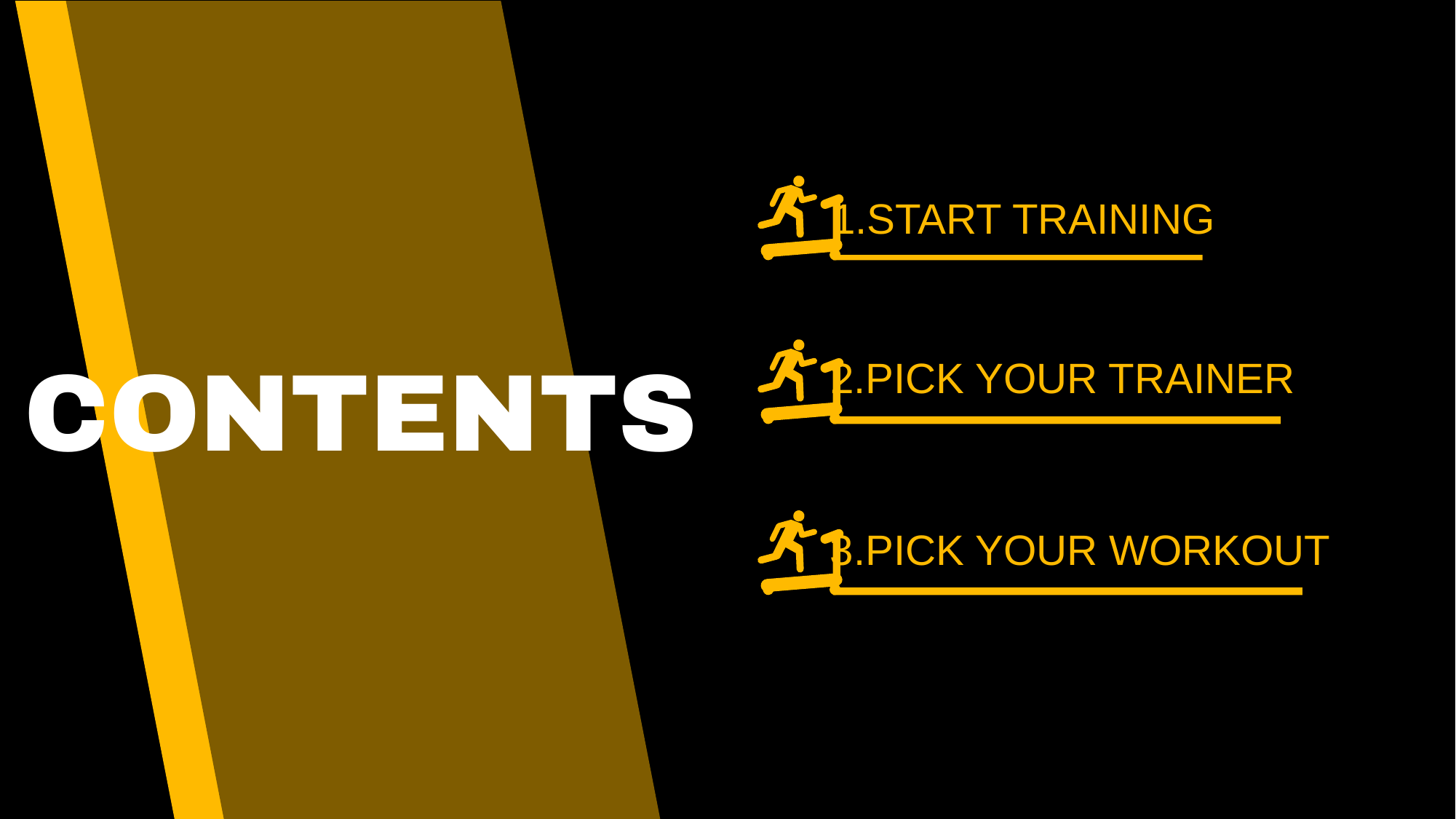

1.START TRAINING
CONTENTS

2.PICK YOUR TRAINER

3.PICK YOUR WORKOUT